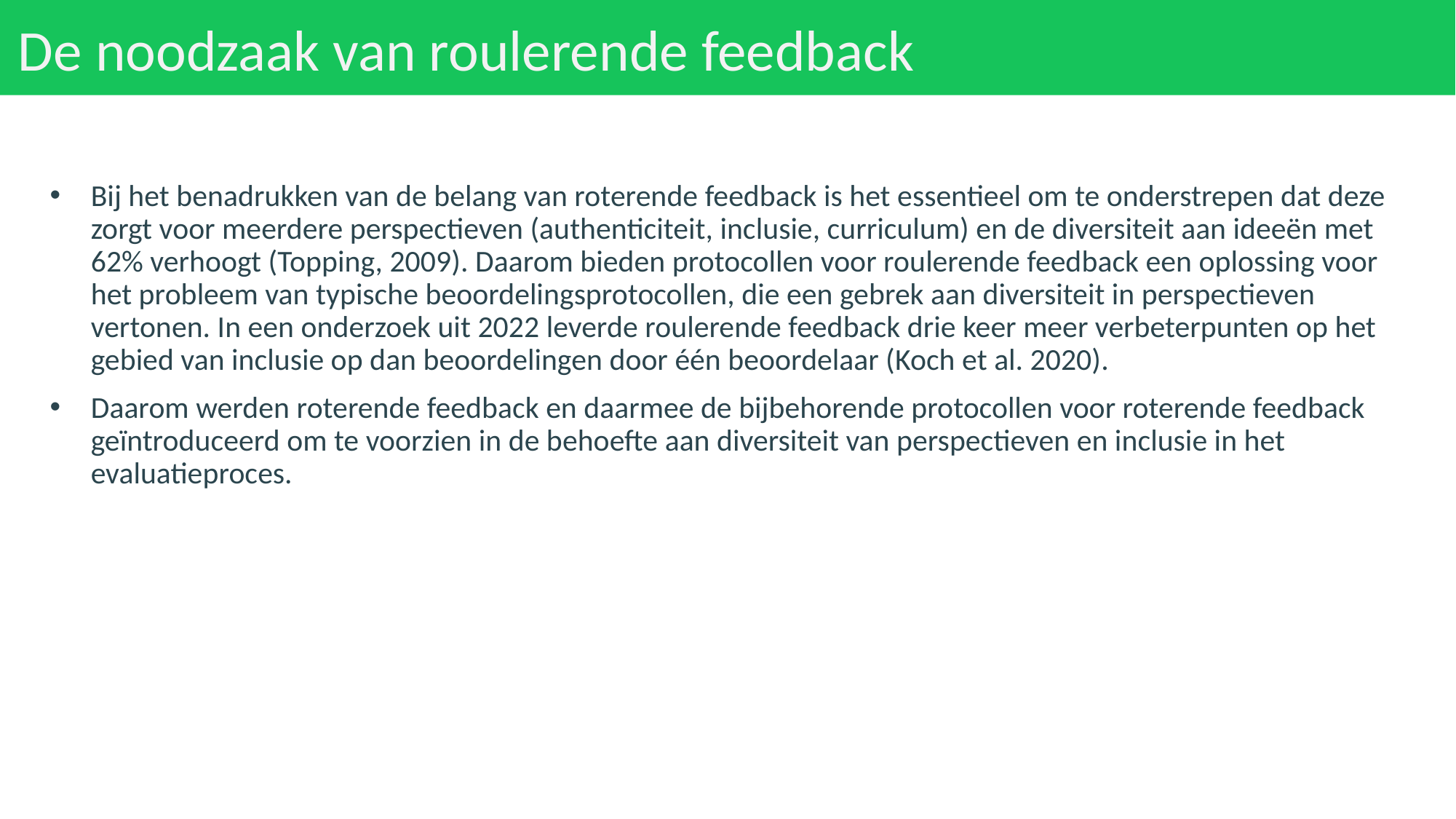

# De noodzaak van roulerende feedback

Bij het benadrukken van de belang van roterende feedback is het essentieel om te onderstrepen dat deze zorgt voor meerdere perspectieven (authenticiteit, inclusie, curriculum) en de diversiteit aan ideeën met 62% verhoogt (Topping, 2009). Daarom bieden protocollen voor roulerende feedback een oplossing voor het probleem van typische beoordelingsprotocollen, die een gebrek aan diversiteit in perspectieven vertonen. In een onderzoek uit 2022 leverde roulerende feedback drie keer meer verbeterpunten op het gebied van inclusie op dan beoordelingen door één beoordelaar (Koch et al. 2020).
Daarom werden roterende feedback en daarmee de bijbehorende protocollen voor roterende feedback geïntroduceerd om te voorzien in de behoefte aan diversiteit van perspectieven en inclusie in het evaluatieproces.